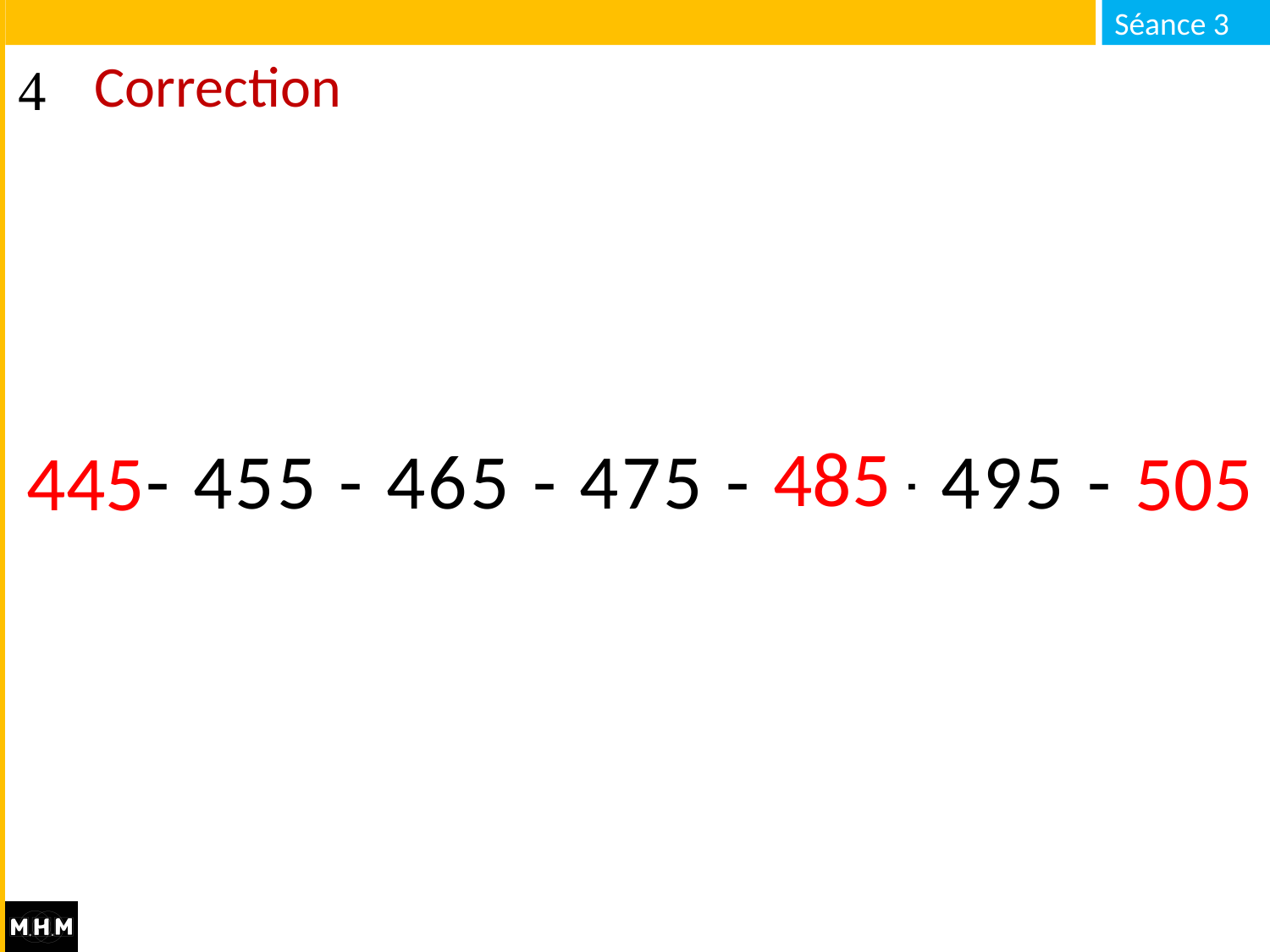

# Correction
 - 455 - 465 - 475 -       - 495 -
485
505
445